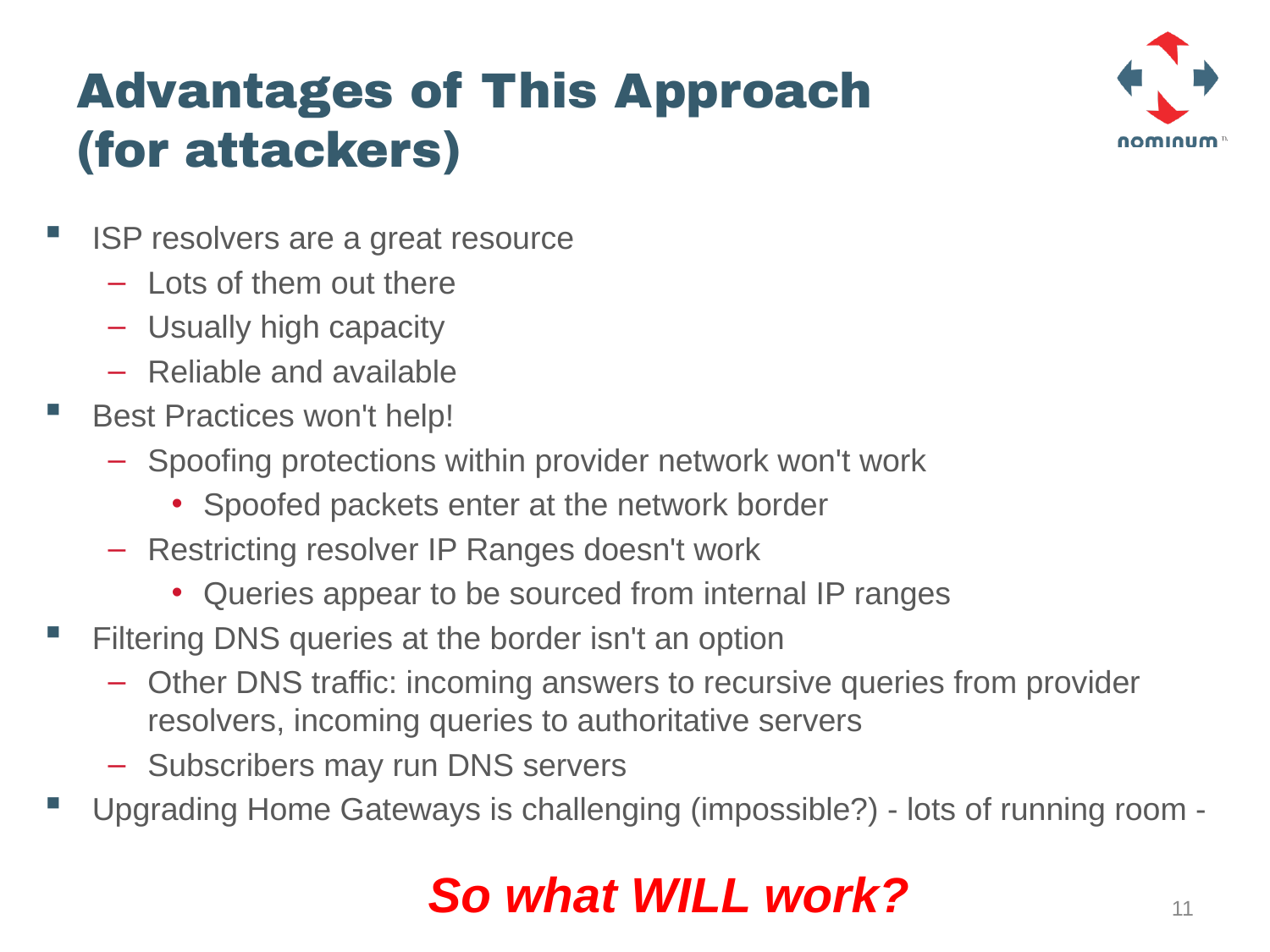

# Advantages of This Approach (for attackers)
ISP resolvers are a great resource
Lots of them out there
Usually high capacity
Reliable and available
Best Practices won't help!
Spoofing protections within provider network won't work
Spoofed packets enter at the network border
Restricting resolver IP Ranges doesn't work
Queries appear to be sourced from internal IP ranges
Filtering DNS queries at the border isn't an option
Other DNS traffic: incoming answers to recursive queries from provider resolvers, incoming queries to authoritative servers
Subscribers may run DNS servers
Upgrading Home Gateways is challenging (impossible?) - lots of running room -
So what WILL work?
11